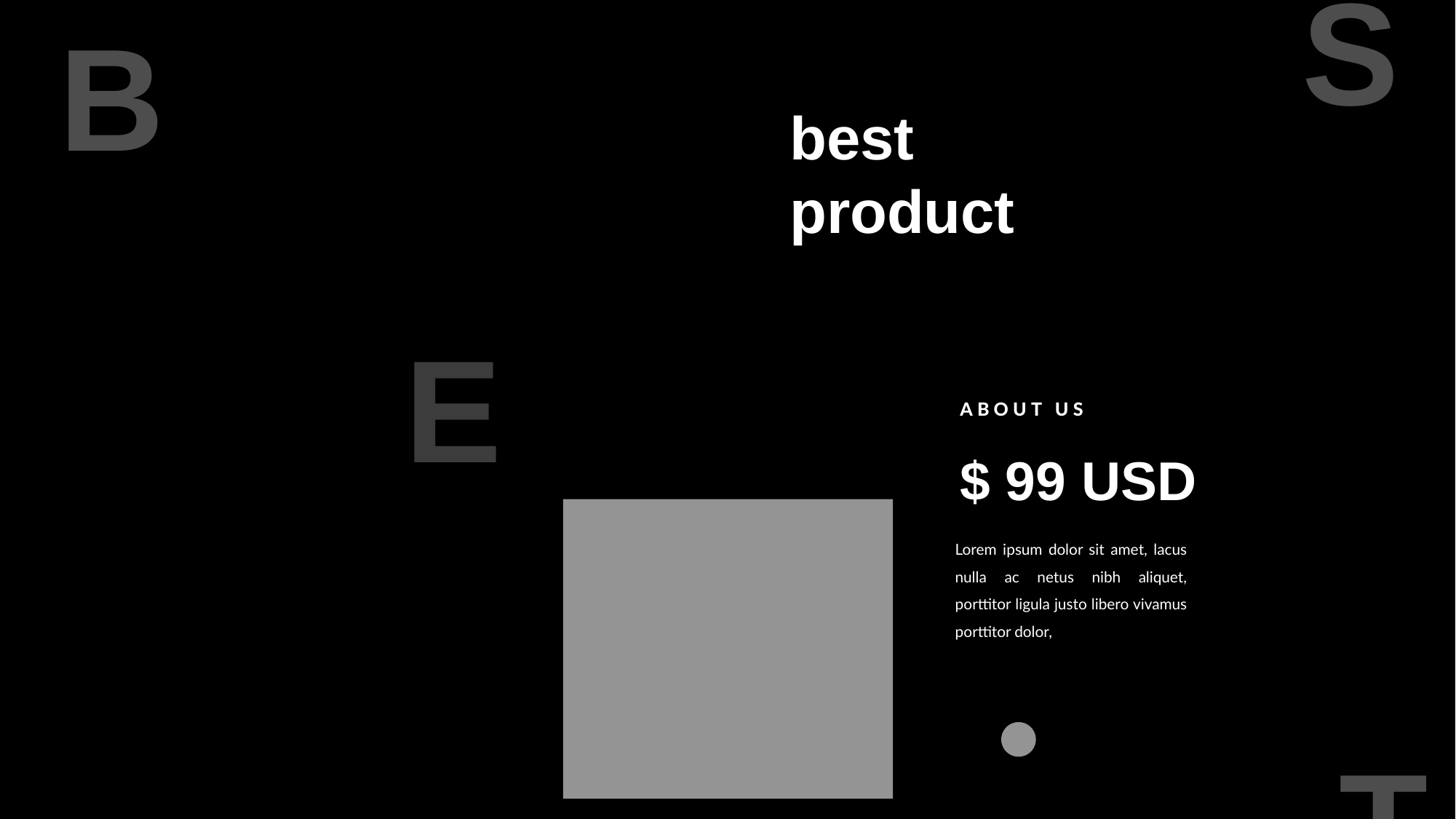

B
S

best
product
E
ABOUT US
$ 99 USD

Lorem ipsum dolor sit amet, lacus nulla ac netus nibh aliquet, porttitor ligula justo libero vivamus porttitor dolor,
fashion
outfit
look

T